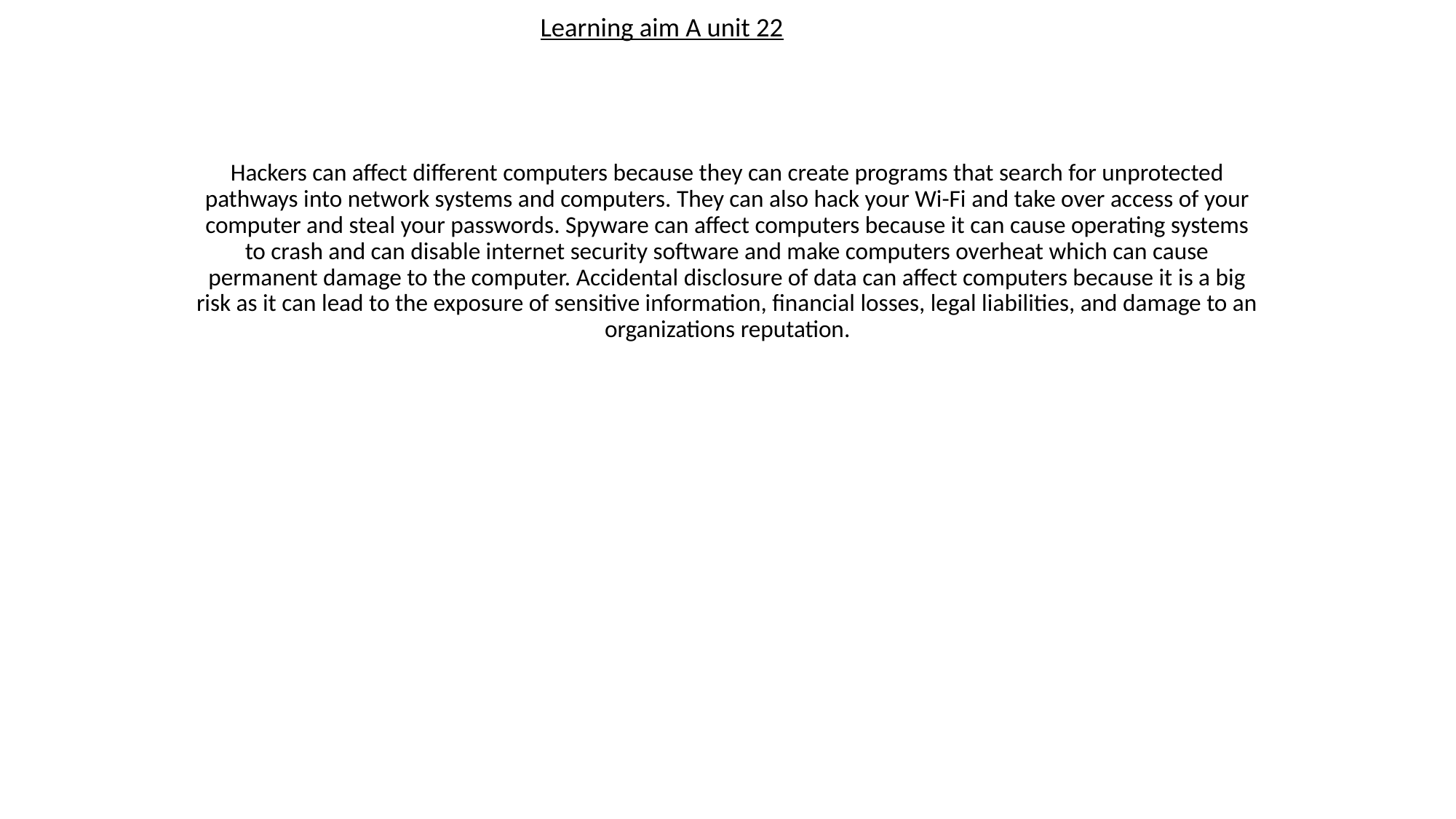

# Learning aim A unit 22
Hackers can affect different computers because they can create programs that search for unprotected pathways into network systems and computers. They can also hack your Wi-Fi and take over access of your computer and steal your passwords. Spyware can affect computers because it can cause operating systems to crash and can disable internet security software and make computers overheat which can cause permanent damage to the computer. Accidental disclosure of data can affect computers because it is a big risk as it can lead to the exposure of sensitive information, financial losses, legal liabilities, and damage to an organizations reputation.